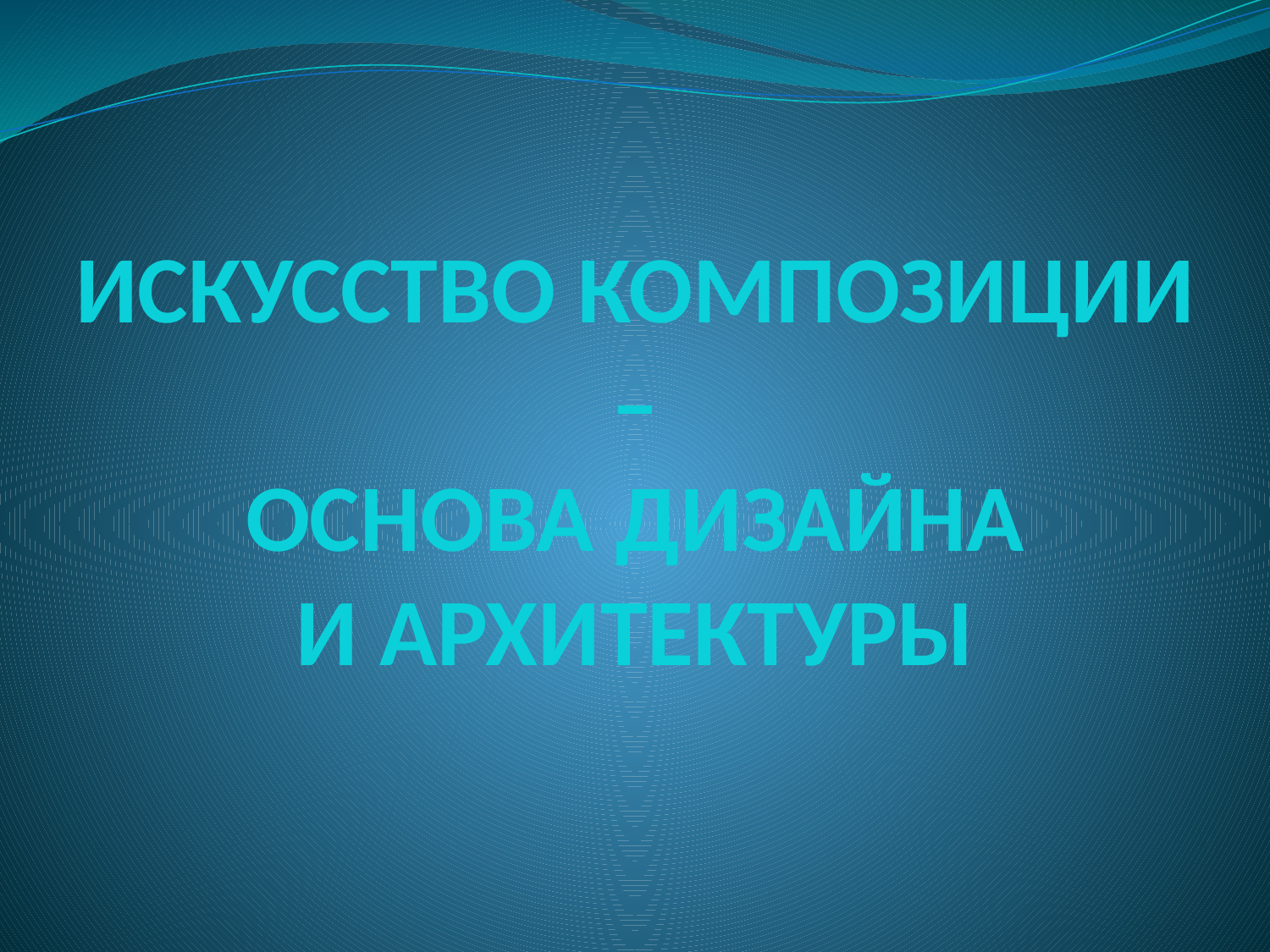

ИСКУССТВО КОМПОЗИЦИИ –
 ОСНОВА ДИЗАЙНА
И АРХИТЕКТУРЫ